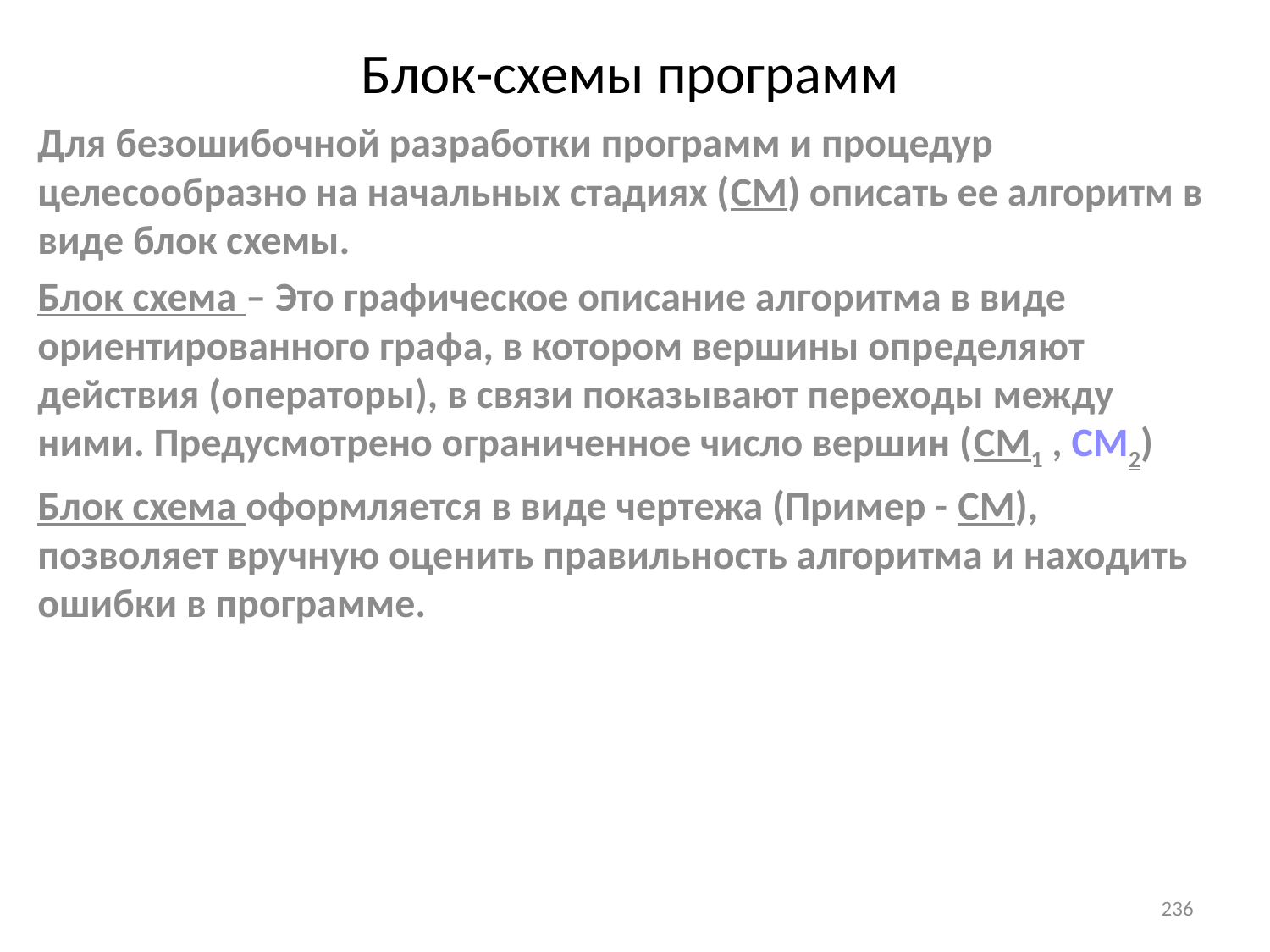

# Блок-схемы программ
Для безошибочной разработки программ и процедур целесообразно на начальных стадиях (СМ) описать ее алгоритм в виде блок схемы.
Блок схема – Это графическое описание алгоритма в виде ориентированного графа, в котором вершины определяют действия (операторы), в связи показывают переходы между ними. Предусмотрено ограниченное число вершин (СМ1 , СМ2)
Блок схема оформляется в виде чертежа (Пример - СМ), позволяет вручную оценить правильность алгоритма и находить ошибки в программе.

236